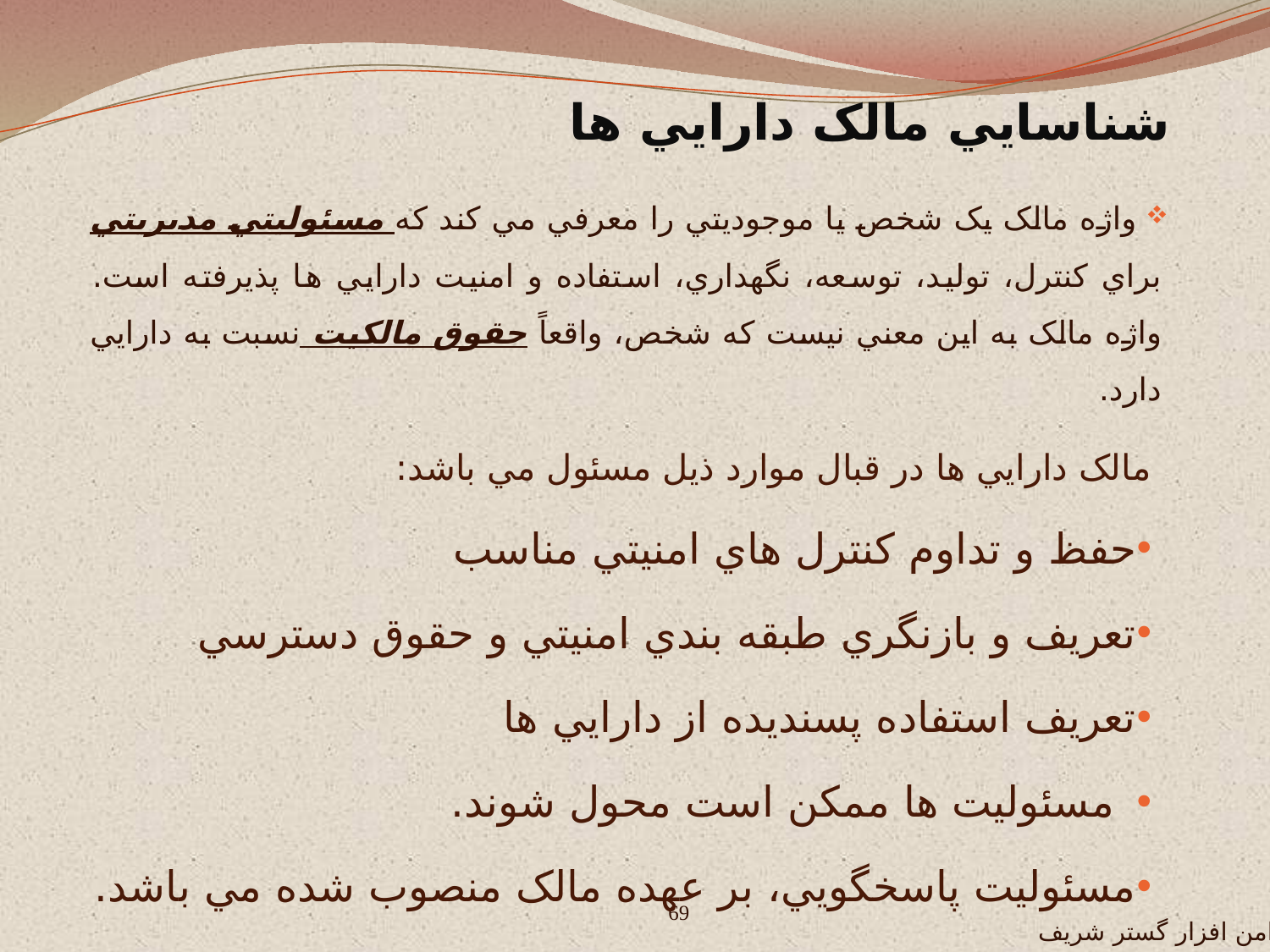

شناسايي مالک دارايي ها
 واژه مالک يک شخص يا موجوديتي را معرفي مي کند که مسئوليتي مديريتي براي کنترل، توليد، توسعه، نگهداري، استفاده و امنيت دارايي ها پذيرفته است. واژه مالک به اين معني نيست که شخص، واقعاً حقوق مالکيت نسبت به دارايي دارد.

مالک دارايي ها در قبال موارد ذيل مسئول مي باشد:
حفظ و تداوم کنترل هاي امنيتي مناسب
تعريف و بازنگري طبقه بندي امنيتي و حقوق دسترسي
تعريف استفاده پسنديده از دارايي ها
مسئوليت ها ممکن است محول شوند.
مسئوليت پاسخگويي، بر عهده مالک منصوب شده مي باشد.